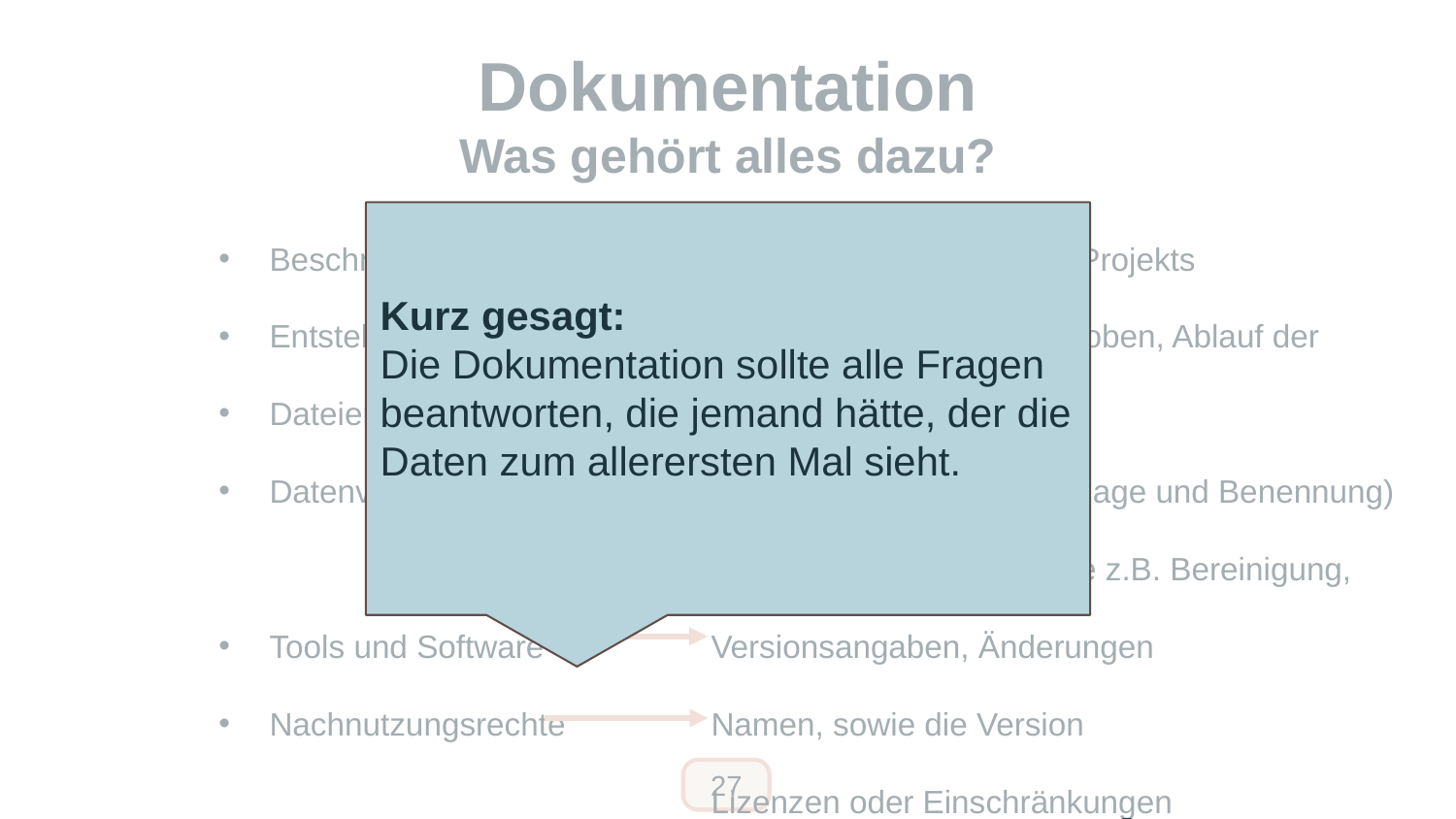

# Dokumentation Was gehört alles dazu?
Beschreibung der Daten
Entstehung der Daten
Dateien und Ordnerstruktur
Datenverarbeitung

Tools und Software
Nachnutzungsrechte

Thema, Kontext, Ziel des Projekts
Wie wurden die Daten erhoben, Ablauf der Erhebung
Erklärung der Struktur (Ablage und Benennung)
Verarbeitende Schritte, wie z.B. Bereinigung, Versionsangaben, Änderungen
Namen, sowie die Version
Lizenzen oder Einschränkungen

Kurz gesagt:
Die Dokumentation sollte alle Fragen beantworten, die jemand hätte, der die Daten zum allerersten Mal sieht.